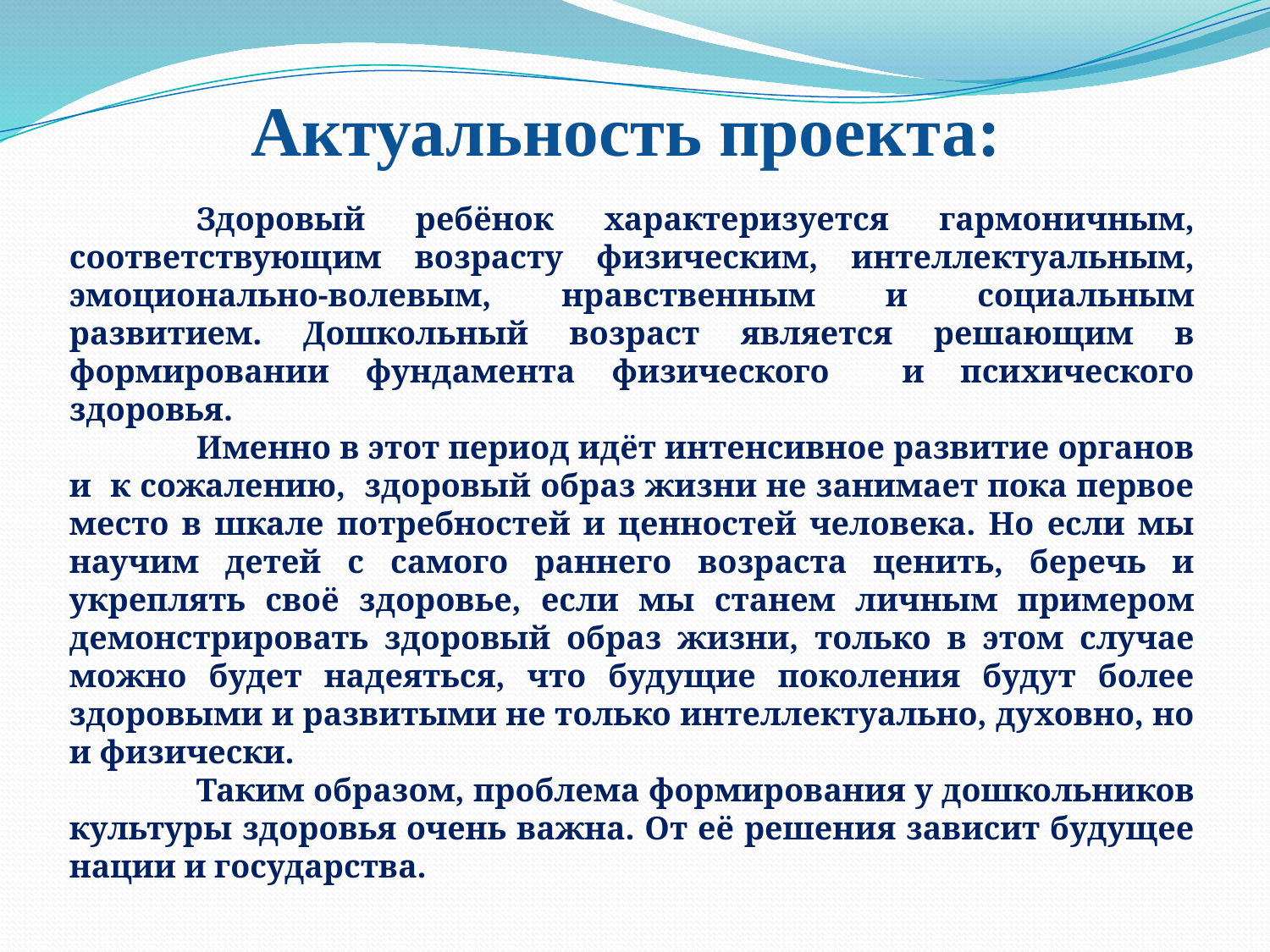

Актуальность проекта:

	Здоровый ребёнок характеризуется гармоничным, соответствующим возрасту физическим, интеллектуальным, эмоционально-волевым, нравственным и социальным развитием. Дошкольный возраст является решающим в формировании фундамента физического  и психического здоровья.
	Именно в этот период идёт интенсивное развитие органов и  к сожалению,  здоровый образ жизни не занимает пока первое место в шкале потребностей и ценностей человека. Но если мы научим детей с самого раннего возраста ценить, беречь и укреплять своё здоровье, если мы станем личным примером демонстрировать здоровый образ жизни, только в этом случае можно будет надеяться, что будущие поколения будут более здоровыми и развитыми не только интеллектуально, духовно, но и физически.
	Таким образом, проблема формирования у дошкольников культуры здоровья очень важна. От её решения зависит будущее нации и государства.